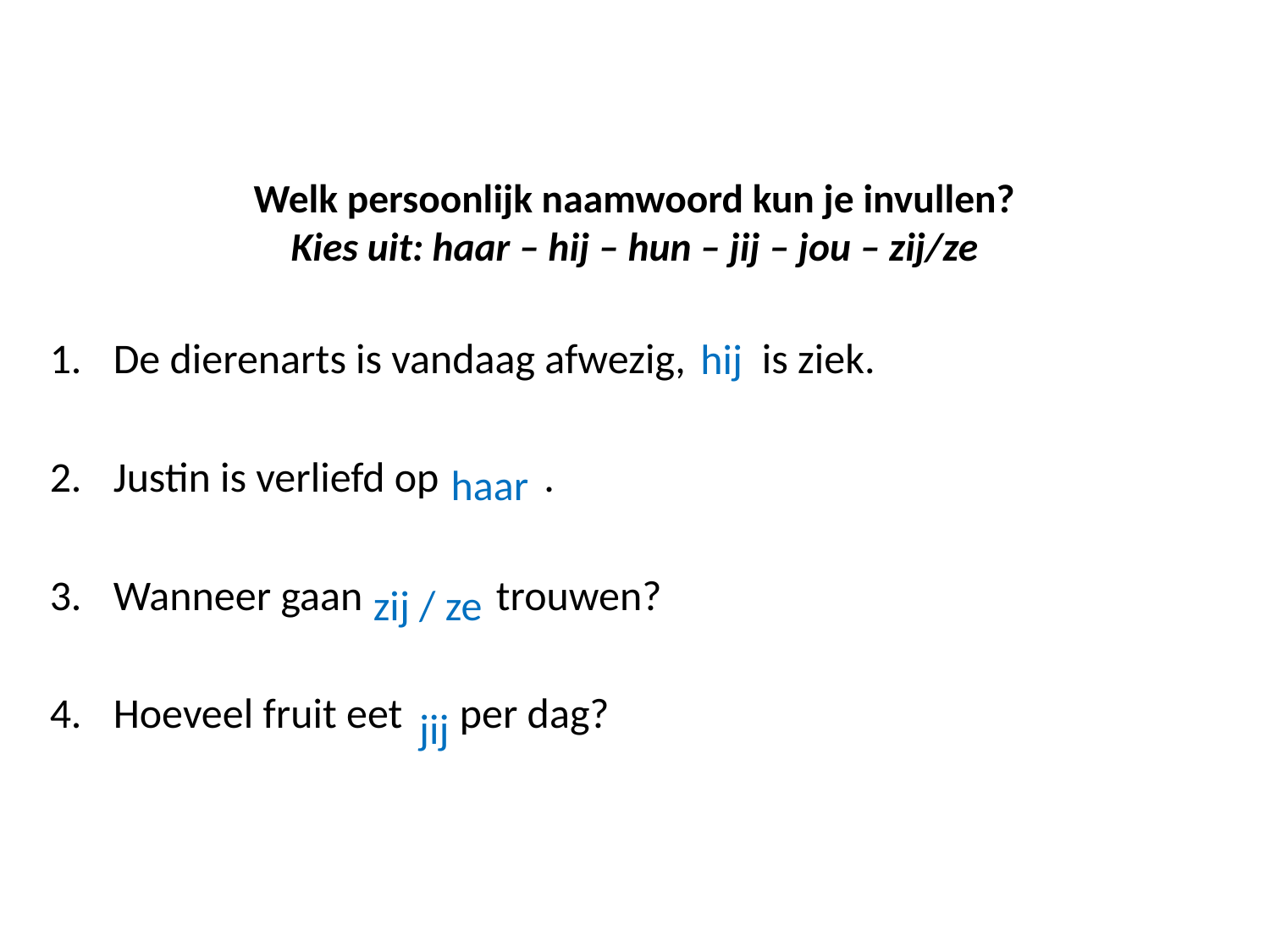

# Welk persoonlijk naamwoord kun je invullen? Kies uit: haar – hij – hun – jij – jou – zij/ze

De dierenarts is vandaag afwezig,        is ziek.

Justin is verliefd op           .

Wanneer gaan              trouwen?

Hoeveel fruit eet      per dag?

hij
haar
 zij / ze
jij